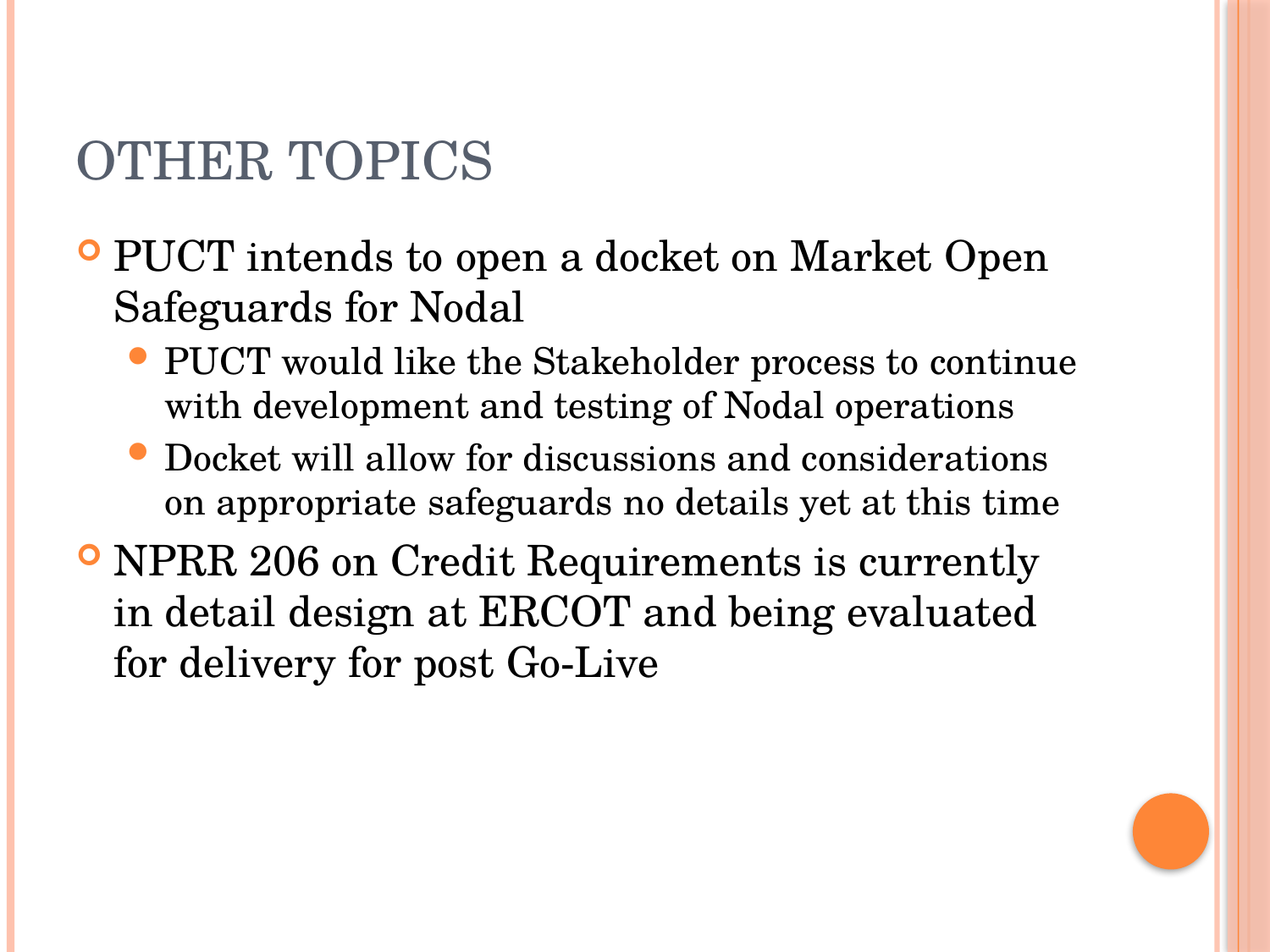

# Other Topics
PUCT intends to open a docket on Market Open Safeguards for Nodal
PUCT would like the Stakeholder process to continue with development and testing of Nodal operations
Docket will allow for discussions and considerations on appropriate safeguards no details yet at this time
NPRR 206 on Credit Requirements is currently in detail design at ERCOT and being evaluated for delivery for post Go-Live